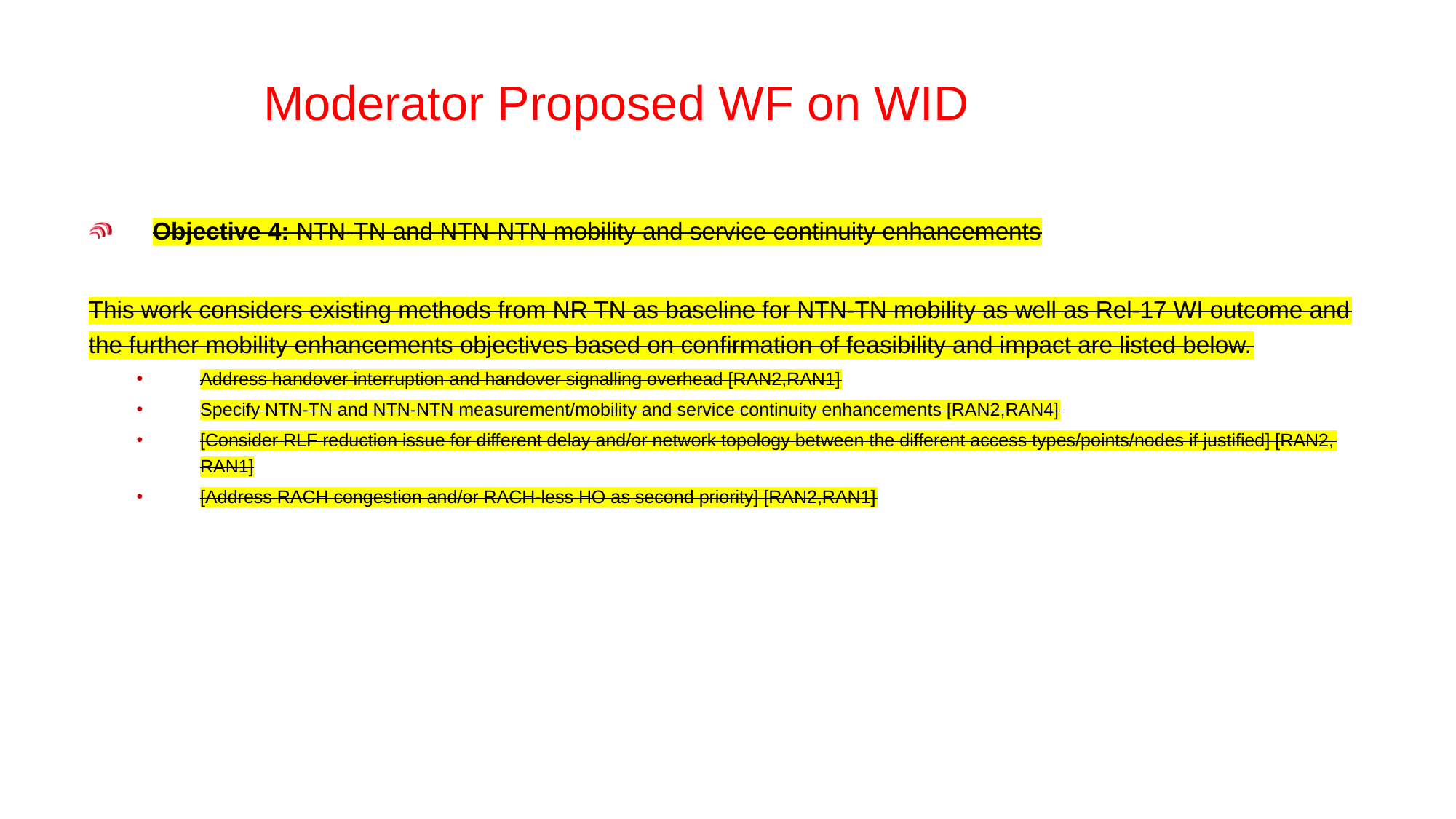

# Moderator Proposed WF on WID
Objective 4: NTN-TN and NTN-NTN mobility and service continuity enhancements

This work considers existing methods from NR TN as baseline for NTN-TN mobility as well as Rel-17 WI outcome and the further mobility enhancements objectives based on confirmation of feasibility and impact are listed below.
Address handover interruption and handover signalling overhead [RAN2,RAN1]
Specify NTN-TN and NTN-NTN measurement/mobility and service continuity enhancements [RAN2,RAN4]
[Consider RLF reduction issue for different delay and/or network topology between the different access types/points/nodes if justified] [RAN2, RAN1]
[Address RACH congestion and/or RACH-less HO as second priority] [RAN2,RAN1]